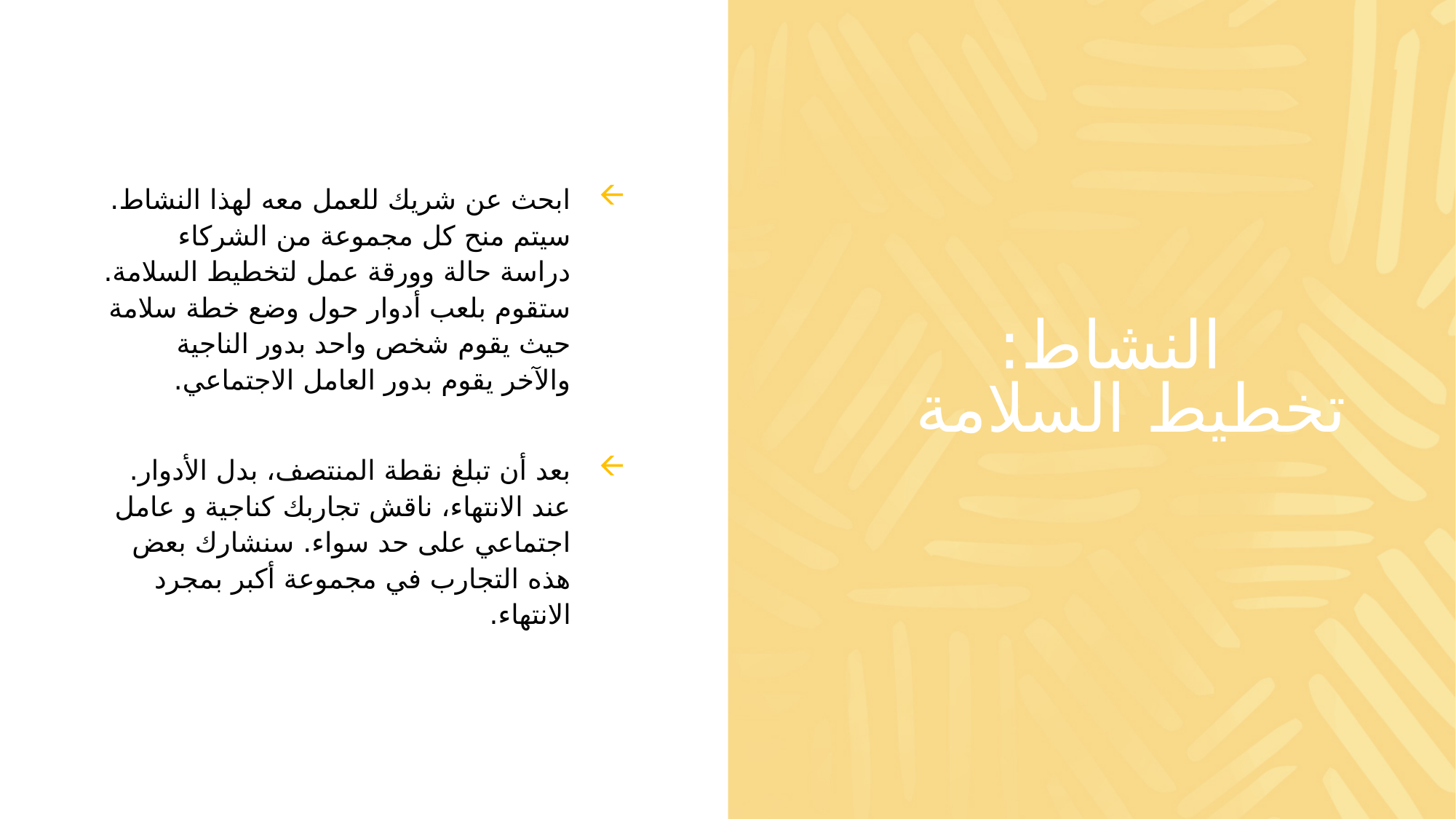

ابحث عن شريك للعمل معه لهذا النشاط. سيتم منح كل مجموعة من الشركاء دراسة حالة وورقة عمل لتخطيط السلامة. ستقوم بلعب أدوار حول وضع خطة سلامة حيث يقوم شخص واحد بدور الناجية والآخر يقوم بدور العامل الاجتماعي.
بعد أن تبلغ نقطة المنتصف، بدل الأدوار. عند الانتهاء، ناقش تجاربك كناجية و عامل اجتماعي على حد سواء. سنشارك بعض هذه التجارب في مجموعة أكبر بمجرد الانتهاء.
# النشاط: تخطيط السلامة